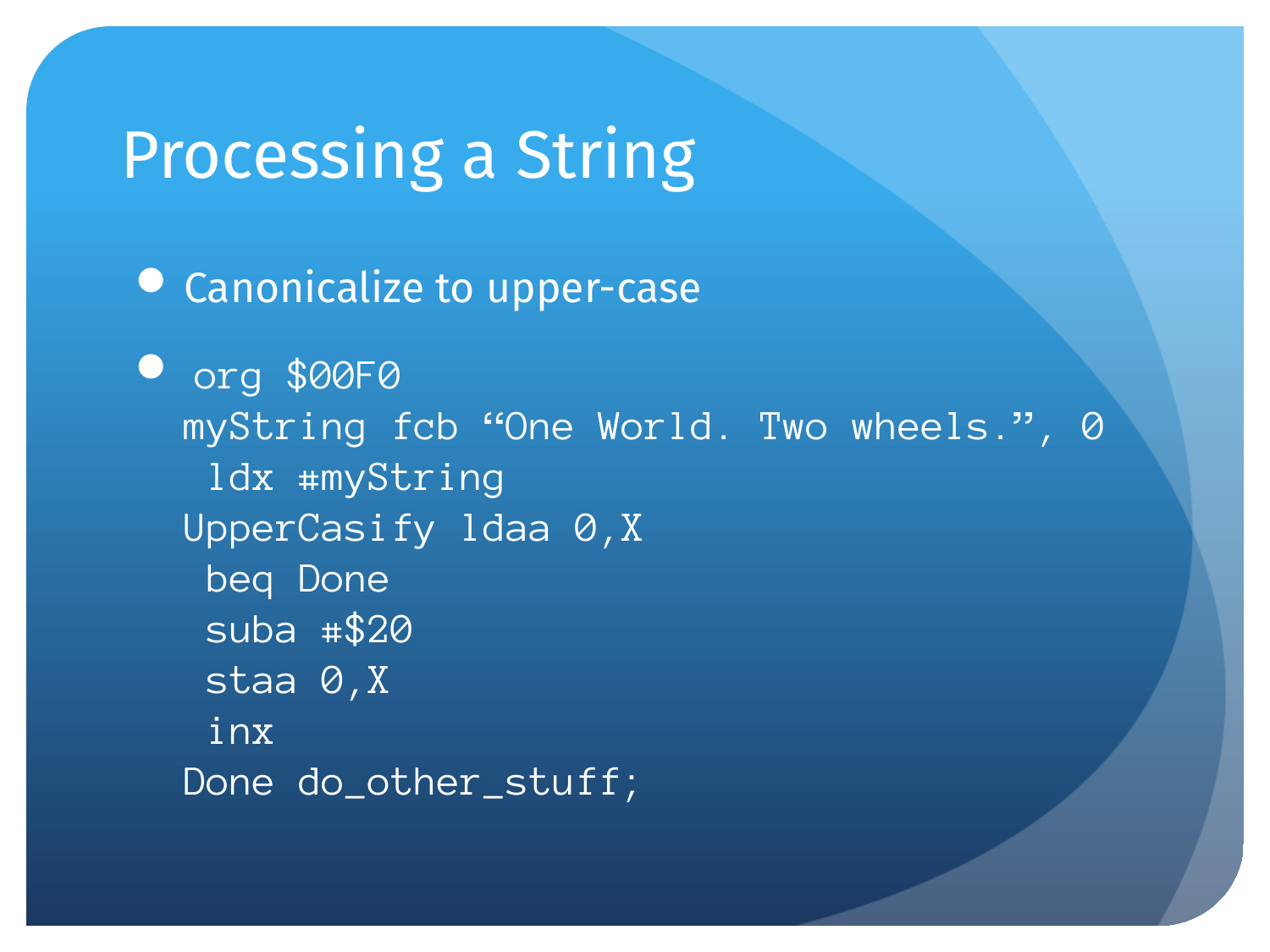

# Processing a String
Canonicalize to upper-case
 org $00F0
myString fcb “One World. Two wheels.”, 0
 ldx #myString
UpperCasify ldaa 0,X
 beq Done
 suba #$20
 staa 0,X
 inx
Done do_other_stuff;